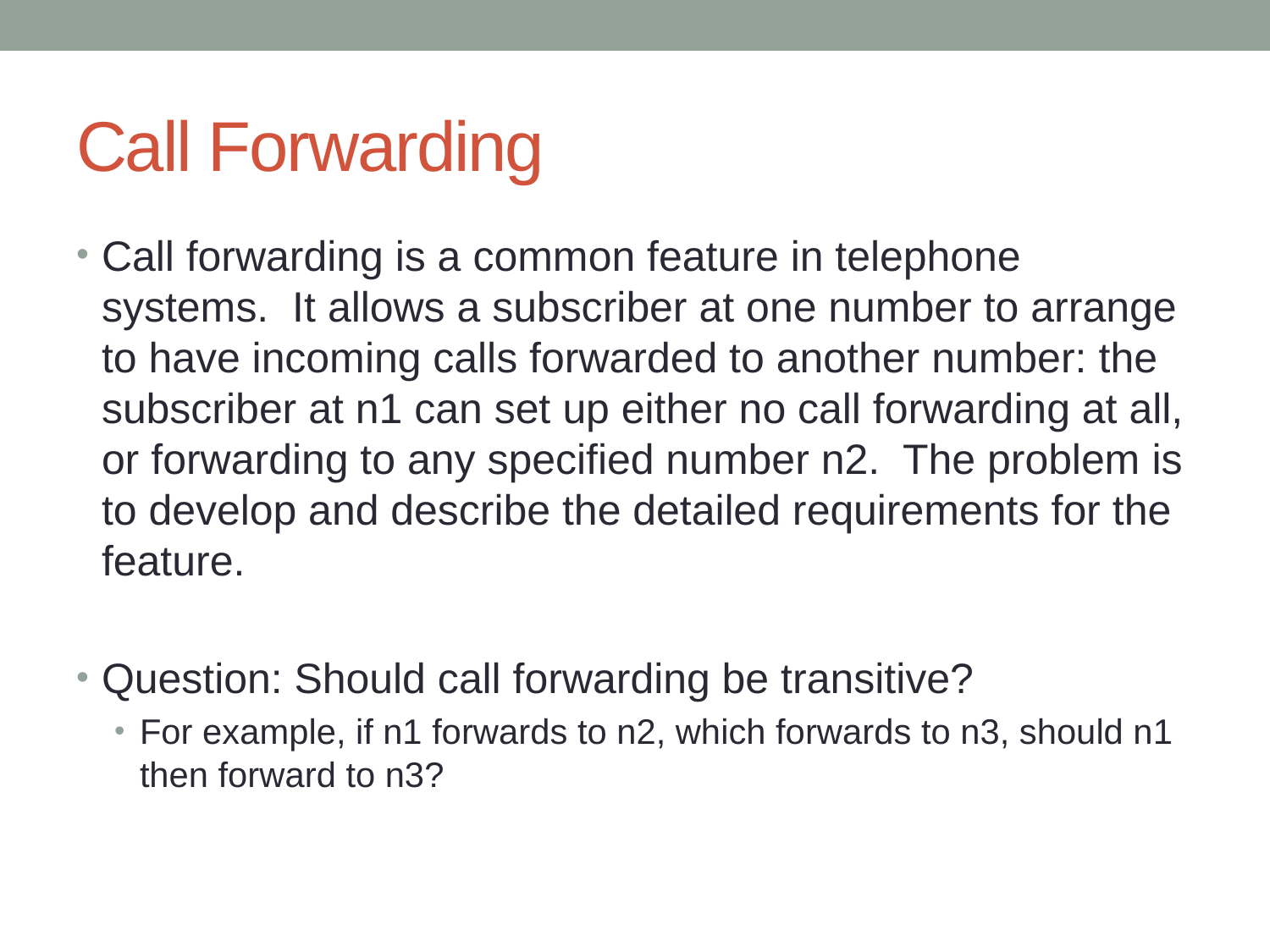

# Call Forwarding
Call forwarding is a common feature in telephone systems.  It allows a subscriber at one number to arrange to have incoming calls forwarded to another number: the subscriber at n1 can set up either no call forwarding at all, or forwarding to any specified number n2.  The problem is to develop and describe the detailed requirements for the feature.

Question: Should call forwarding be transitive?
For example, if n1 forwards to n2, which forwards to n3, should n1 then forward to n3?